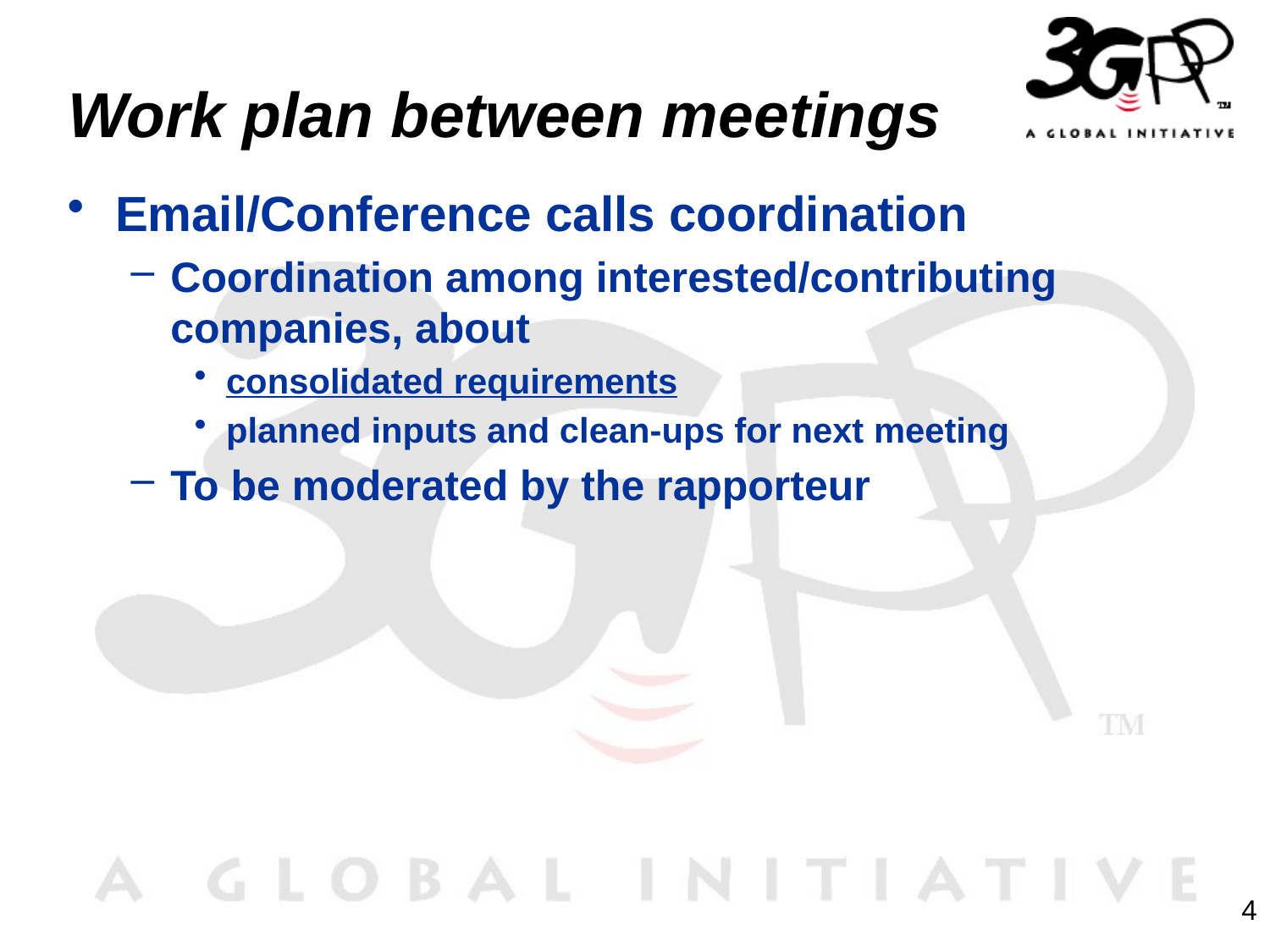

# Work plan between meetings
Email/Conference calls coordination
Coordination among interested/contributing companies, about
consolidated requirements
planned inputs and clean-ups for next meeting
To be moderated by the rapporteur

4